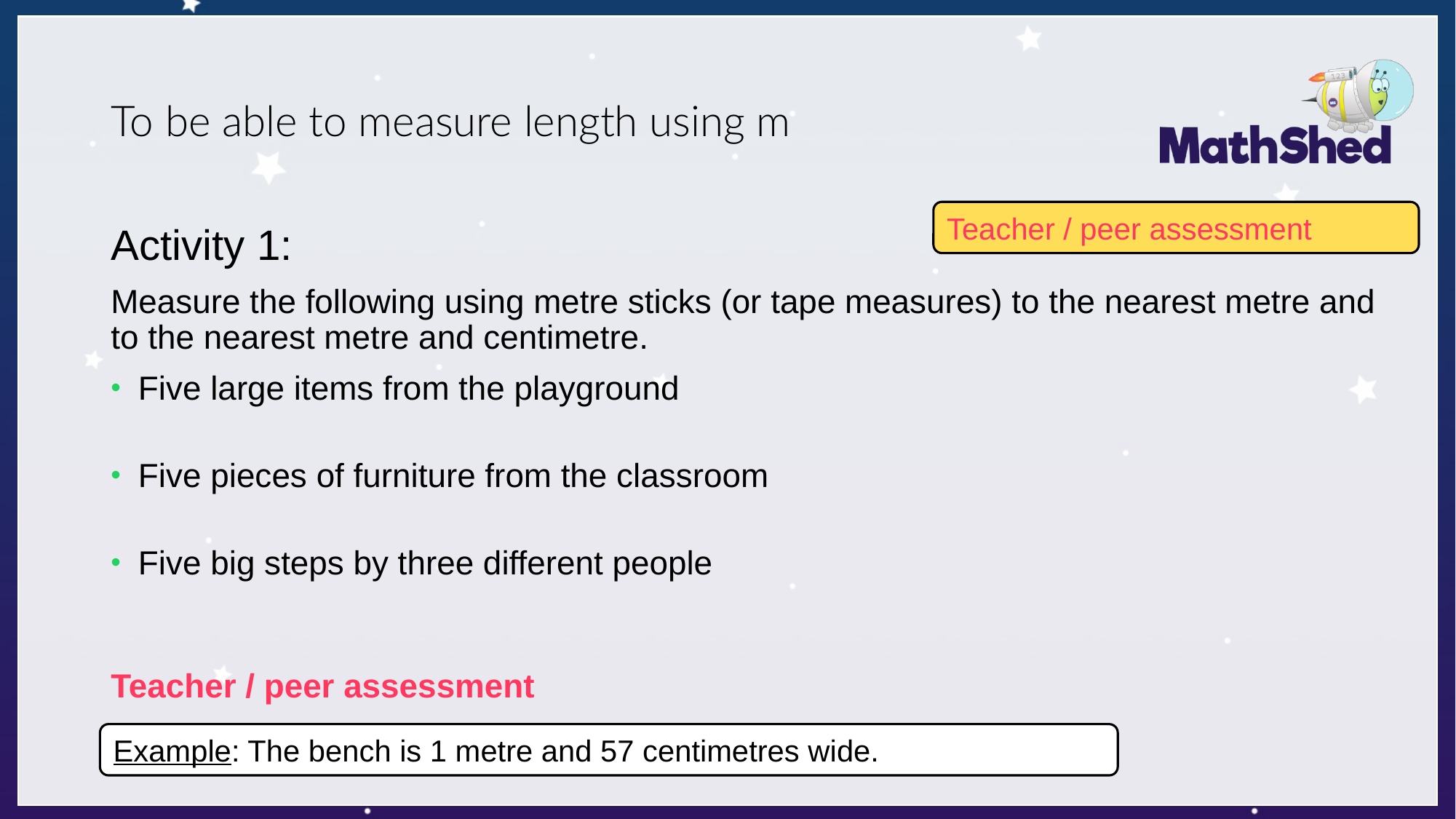

# To be able to measure length using m
Teacher / peer assessment
Activity 1:
Measure the following using metre sticks (or tape measures) to the nearest metre and to the nearest metre and centimetre.
Five large items from the playground
Five pieces of furniture from the classroom
Five big steps by three different people
Teacher / peer assessment
Example: The bench is 1 metre and 57 centimetres wide.